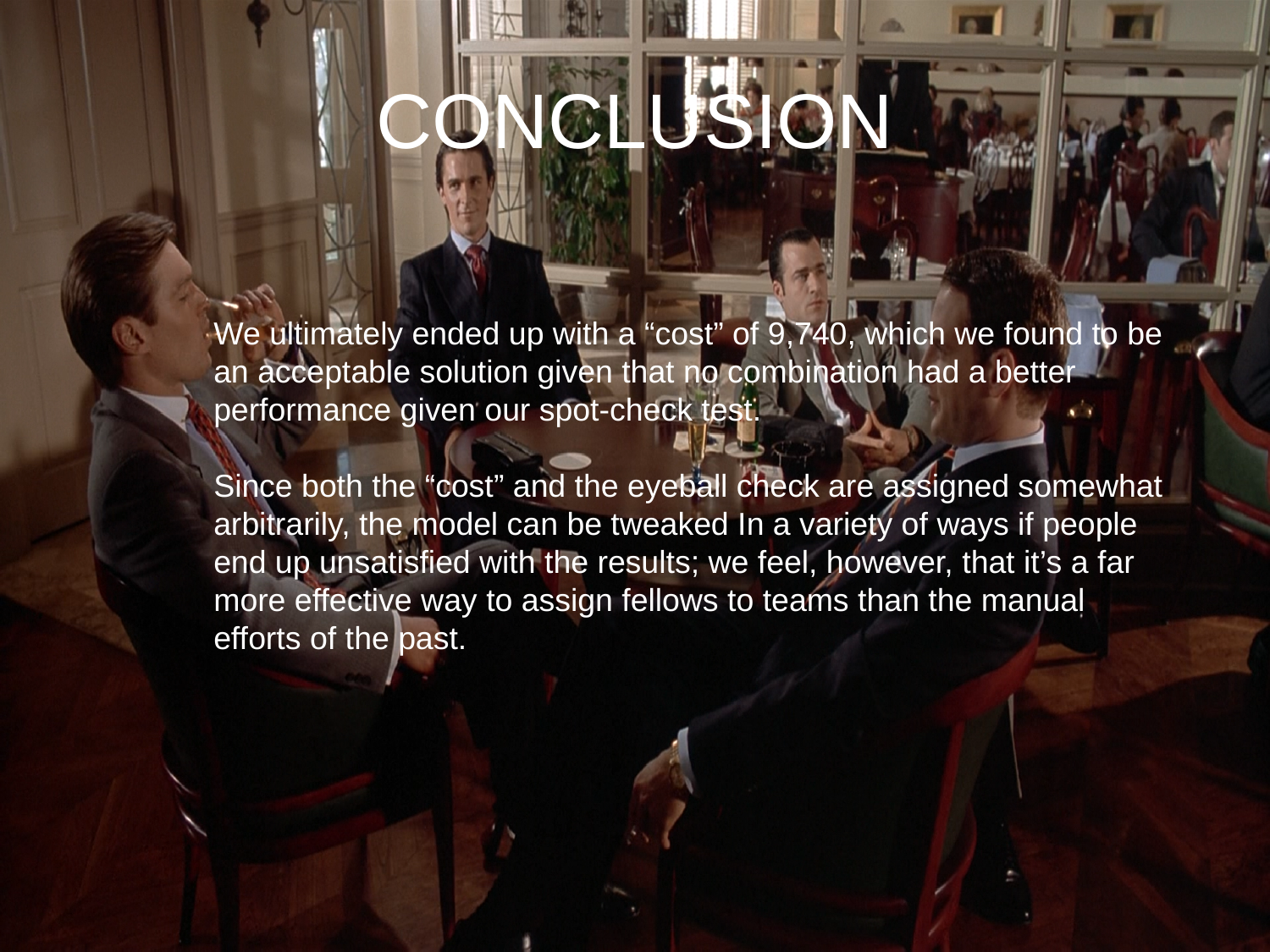

# Conclusion
We ultimately ended up with a “cost” of 9,740, which we found to be an acceptable solution given that no combination had a better performance given our spot-check test.

Since both the “cost” and the eyeball check are assigned somewhat arbitrarily, the model can be tweaked In a variety of ways if people end up unsatisfied with the results; we feel, however, that it’s a far more effective way to assign fellows to teams than the manual efforts of the past.